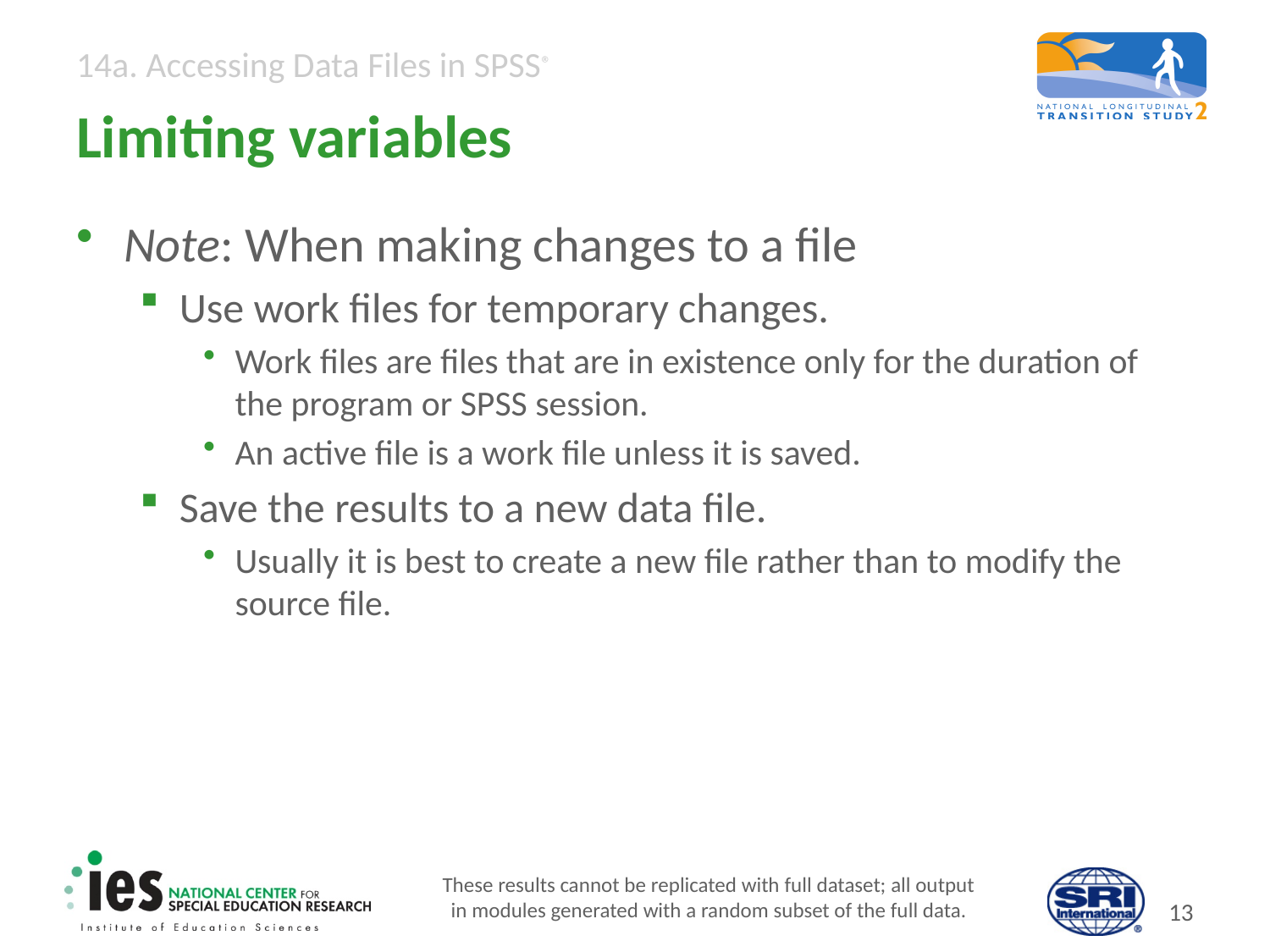

# Limiting variables
Note: When making changes to a file
Use work files for temporary changes.
Work files are files that are in existence only for the duration of the program or SPSS session.
An active file is a work file unless it is saved.
Save the results to a new data file.
Usually it is best to create a new file rather than to modify the source file.
These results cannot be replicated with full dataset; all output
in modules generated with a random subset of the full data.
13